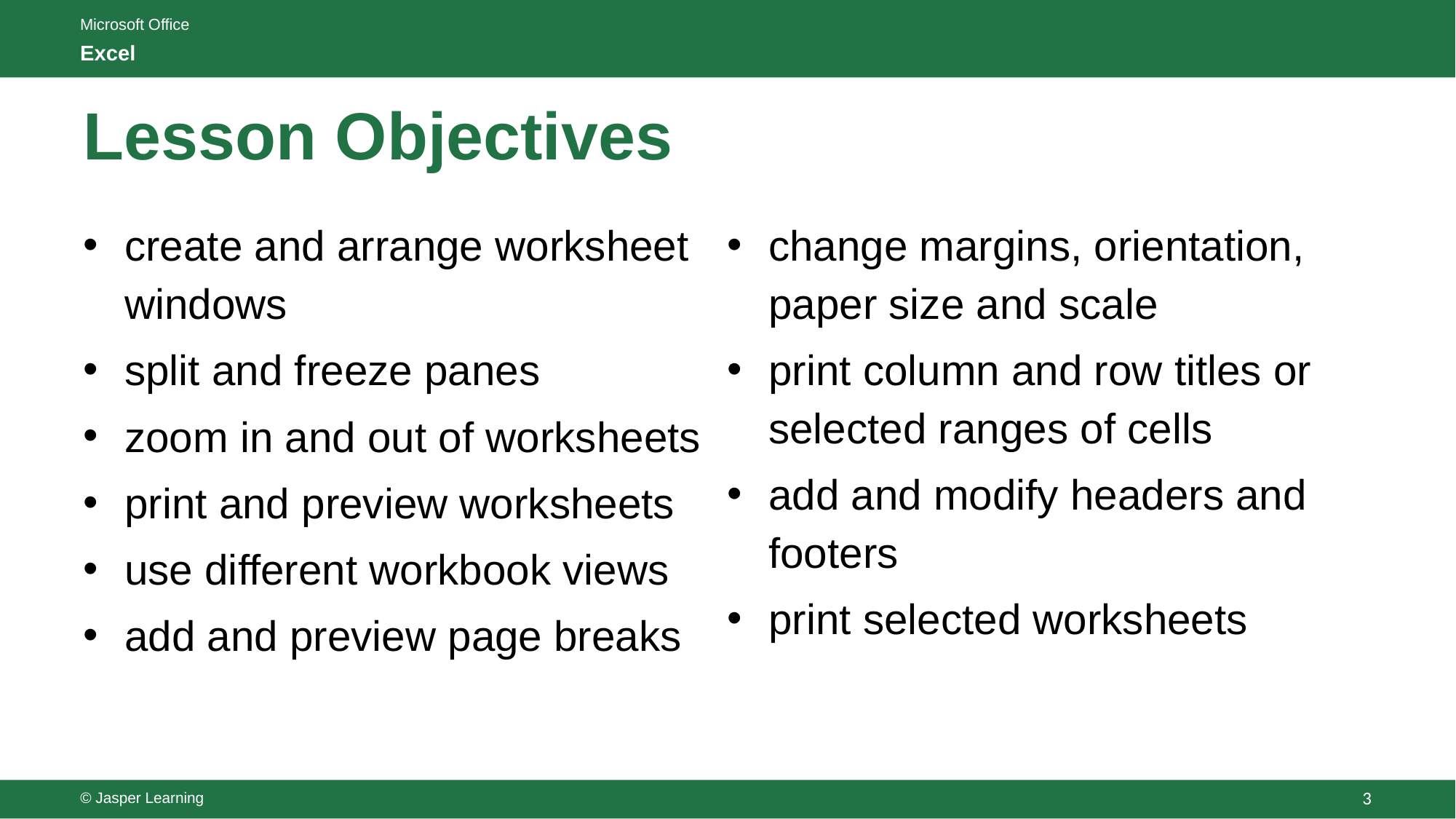

# Lesson Objectives
create and arrange worksheet windows​
split and freeze panes​
zoom in and out of worksheets​
print and preview worksheets​
use different workbook views
add and preview page breaks​

change margins, orientation, paper size and scale​
print column and row titles or selected ranges of cells​
add and modify headers and footers​
print selected worksheets​
© Jasper Learning
3